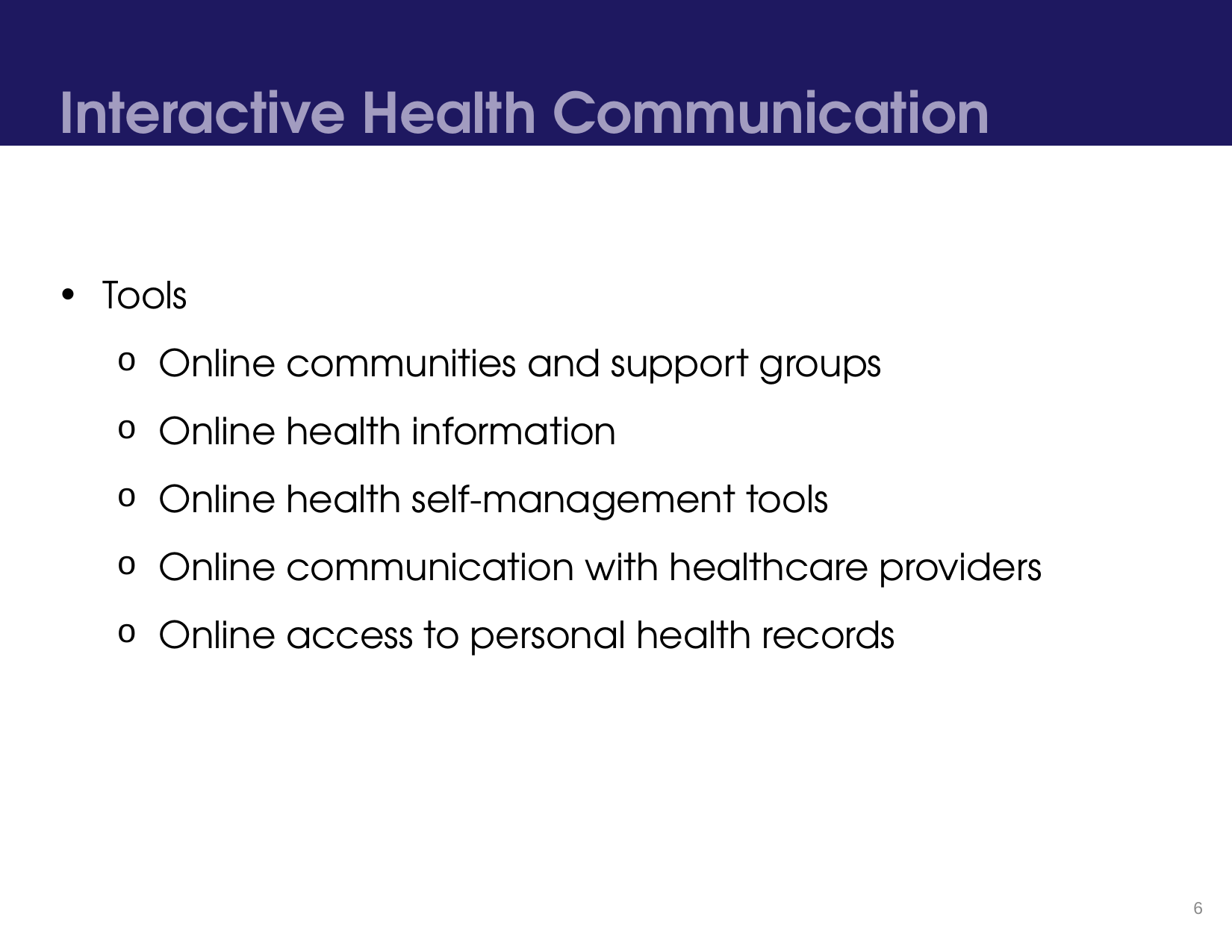

# Interactive Health Communication
Tools
Online communities and support groups
Online health information
Online health self-management tools
Online communication with healthcare providers
Online access to personal health records
6